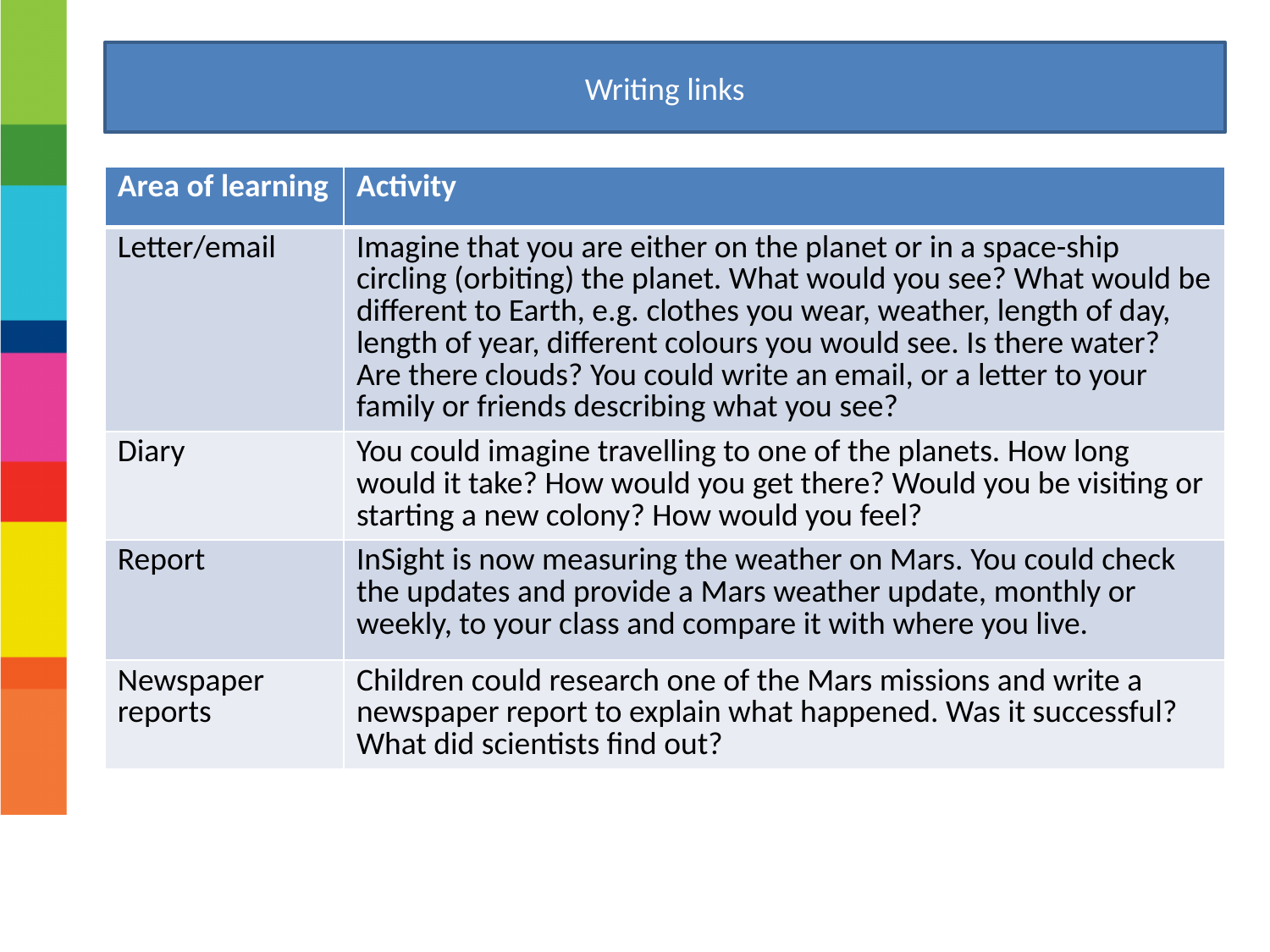

Writing links
| Area of learning | Activity |
| --- | --- |
| Letter/email | Imagine that you are either on the planet or in a space-ship circling (orbiting) the planet. What would you see? What would be different to Earth, e.g. clothes you wear, weather, length of day, length of year, different colours you would see. Is there water? Are there clouds? You could write an email, or a letter to your family or friends describing what you see? |
| Diary | You could imagine travelling to one of the planets. How long would it take? How would you get there? Would you be visiting or starting a new colony? How would you feel? |
| Report | InSight is now measuring the weather on Mars. You could check the updates and provide a Mars weather update, monthly or weekly, to your class and compare it with where you live. |
| Newspaper reports | Children could research one of the Mars missions and write a newspaper report to explain what happened. Was it successful? What did scientists find out? |